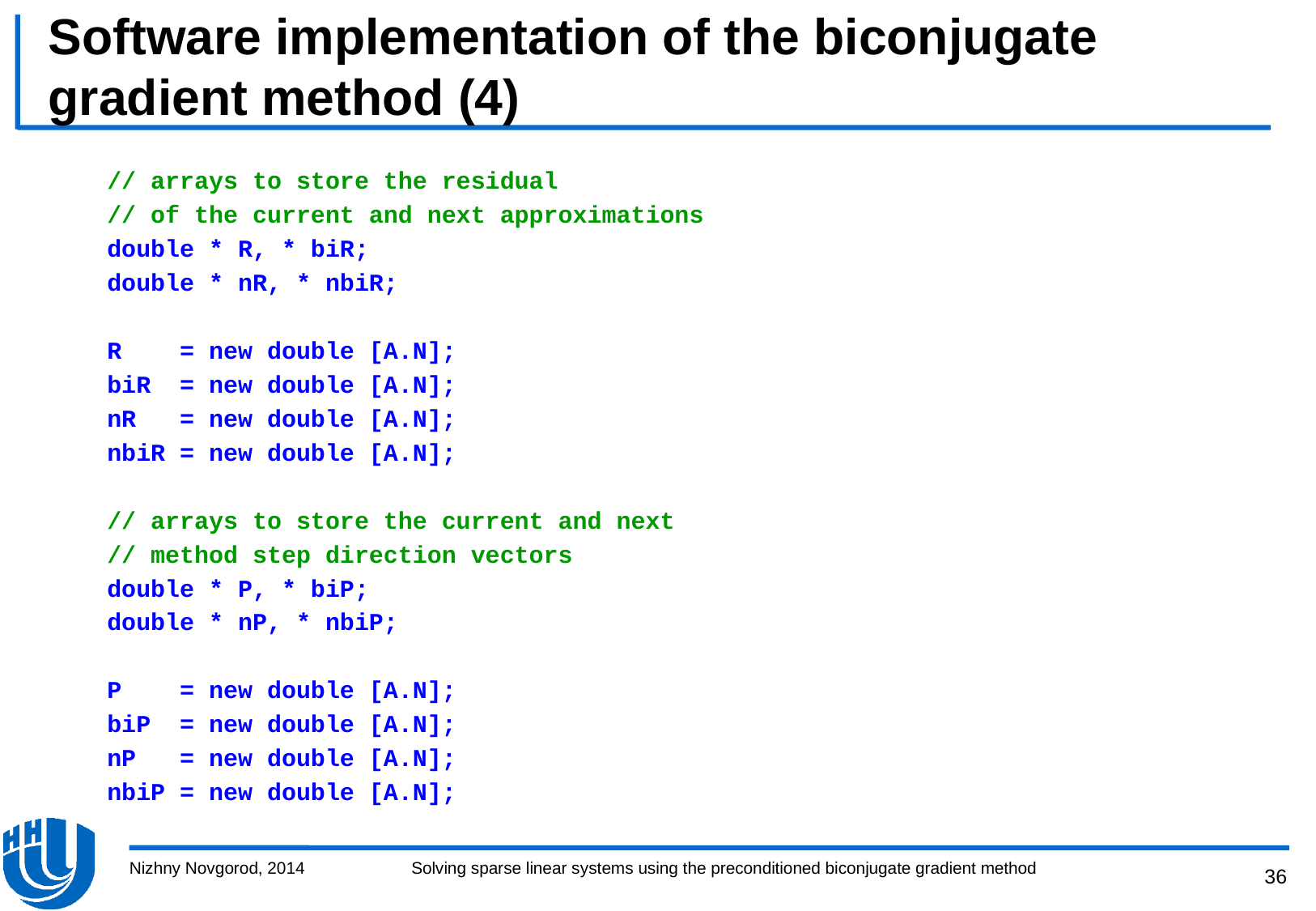

# Software implementation of the biconjugate gradient method (4)
  // arrays to store the residual
  // of the current and next approximations
  double * R, * biR;
  double * nR, * nbiR;

  R    = new double [A.N];
  biR  = new double [A.N];
  nR   = new double [A.N];
  nbiR = new double [A.N];

  // arrays to store the current and next
  // method step direction vectors
  double * P, * biP;
  double * nP, * nbiP;

  P    = new double [A.N];
  biP  = new double [A.N];
  nP   = new double [A.N];
  nbiP = new double [A.N];
Nizhny Novgorod, 2014
Solving sparse linear systems using the preconditioned biconjugate gradient method